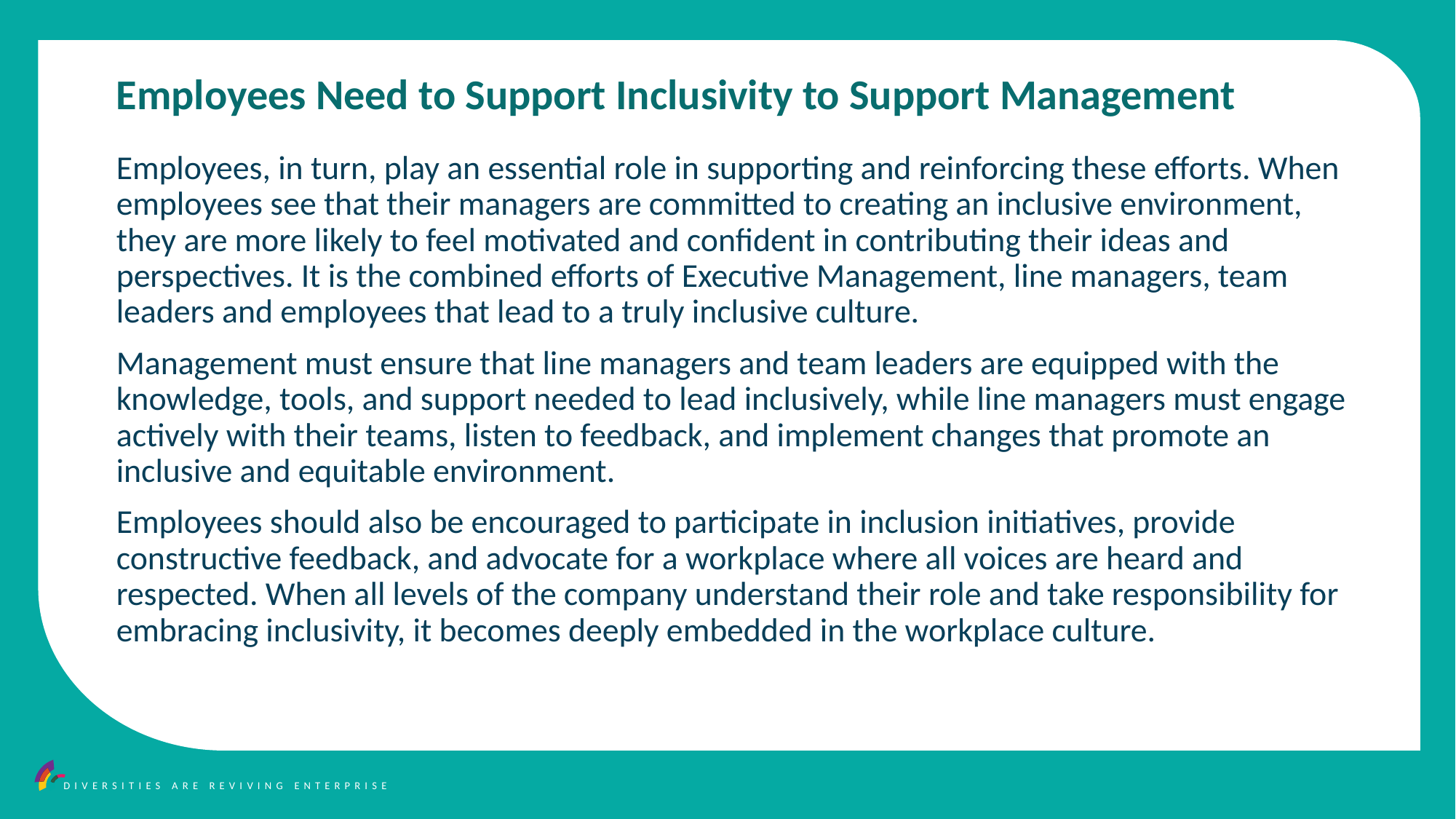

Employees Need to Support Inclusivity to Support Management
Employees, in turn, play an essential role in supporting and reinforcing these efforts. When employees see that their managers are committed to creating an inclusive environment, they are more likely to feel motivated and confident in contributing their ideas and perspectives. It is the combined efforts of Executive Management, line managers, team leaders and employees that lead to a truly inclusive culture.
Management must ensure that line managers and team leaders are equipped with the knowledge, tools, and support needed to lead inclusively, while line managers must engage actively with their teams, listen to feedback, and implement changes that promote an inclusive and equitable environment.
Employees should also be encouraged to participate in inclusion initiatives, provide constructive feedback, and advocate for a workplace where all voices are heard and respected. When all levels of the company understand their role and take responsibility for embracing inclusivity, it becomes deeply embedded in the workplace culture.